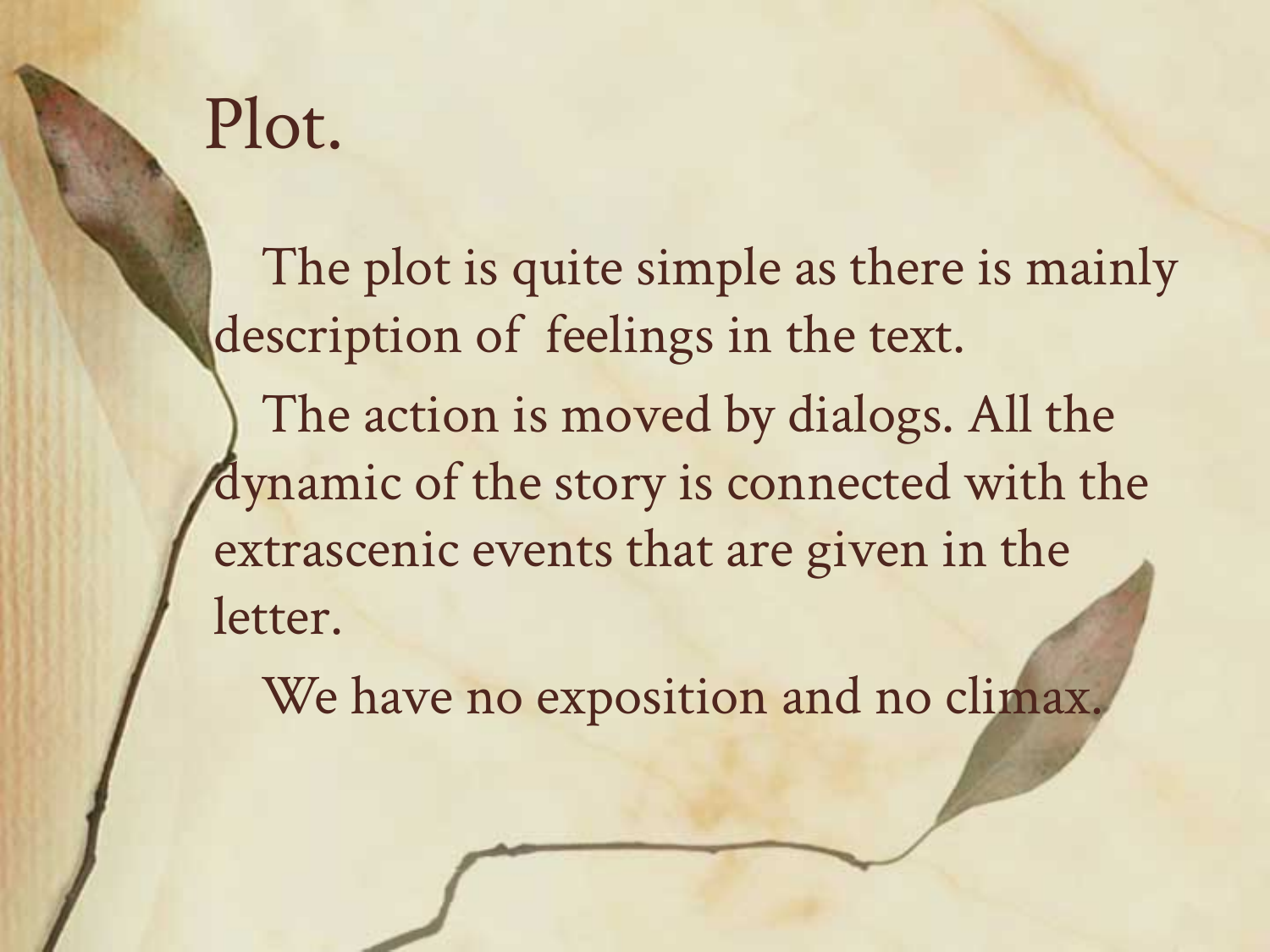

Plot.
The plot is quite simple as there is mainly description of  feelings in the text.
The action is moved by dialogs. All the dynamic of the story is connected with the extrascenic events that are given in the letter.
We have no exposition and no climax.